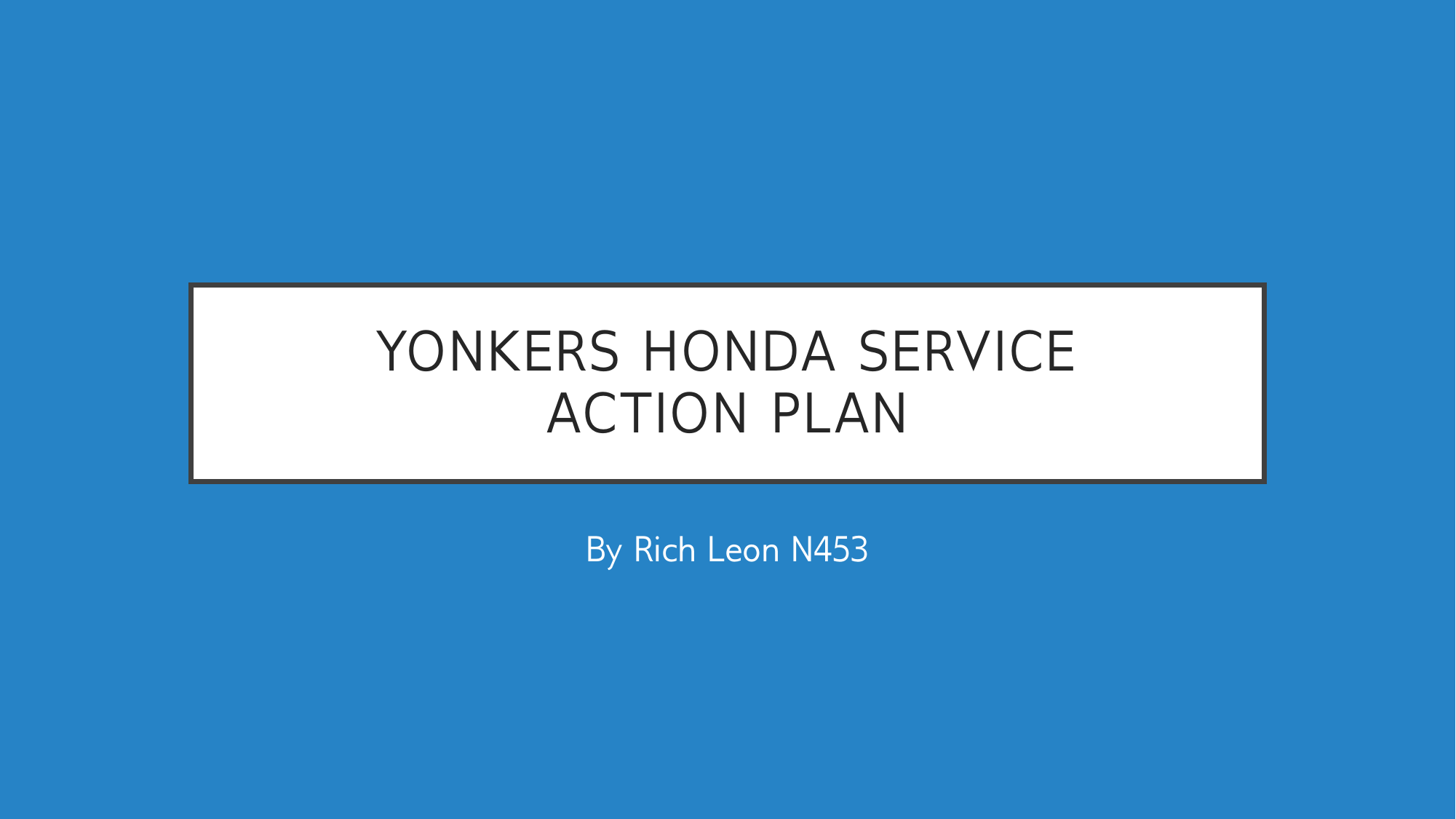

# Yonkers Honda Service Action Plan
By Rich Leon N453